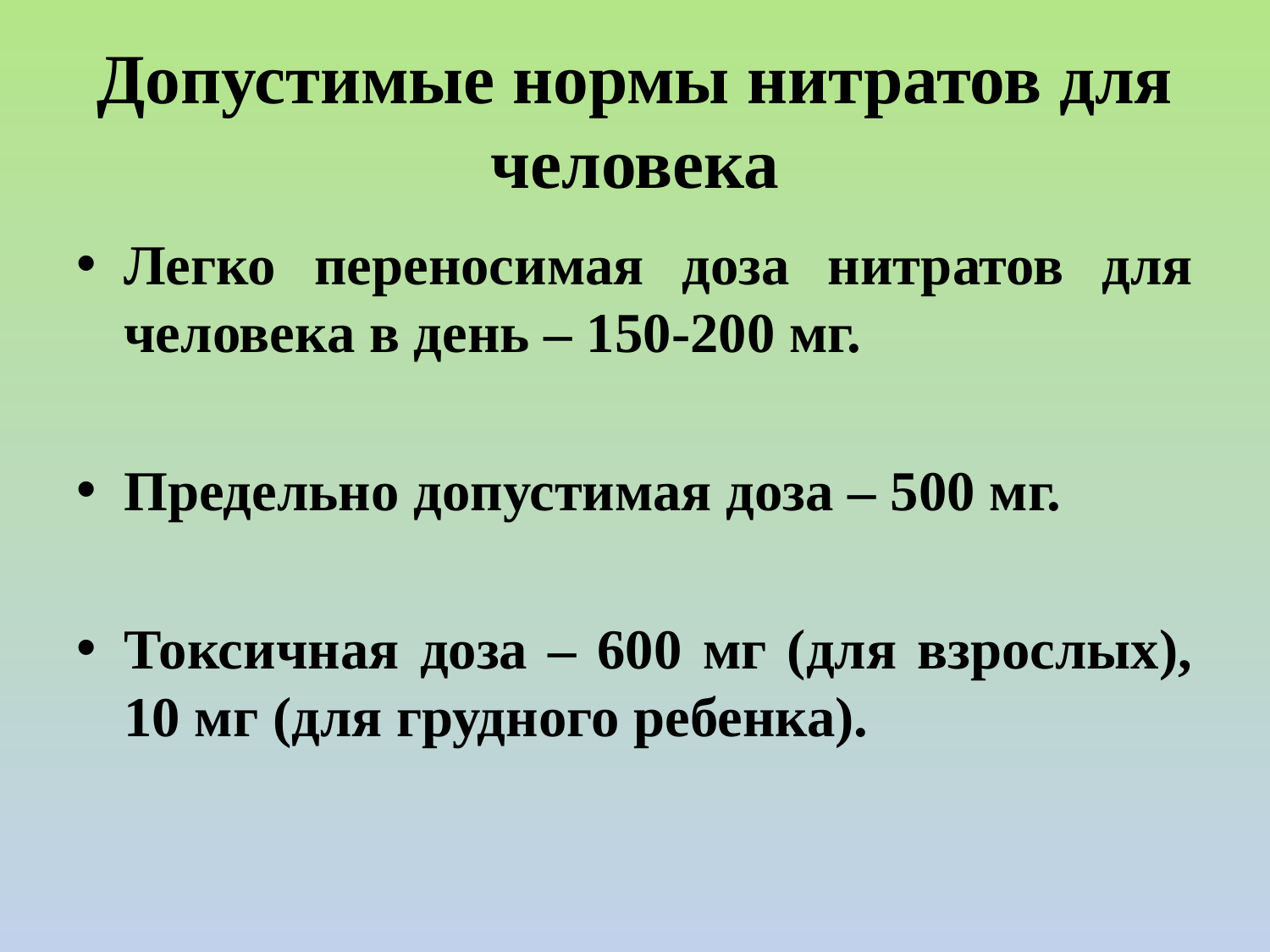

# Допустимые нормы нитратов для человека
Легко переносимая доза нитратов для человека в день – 150-200 мг.

Предельно допустимая доза – 500 мг.

Токсичная доза – 600 мг (для взрослых), 10 мг (для грудного ребенка).